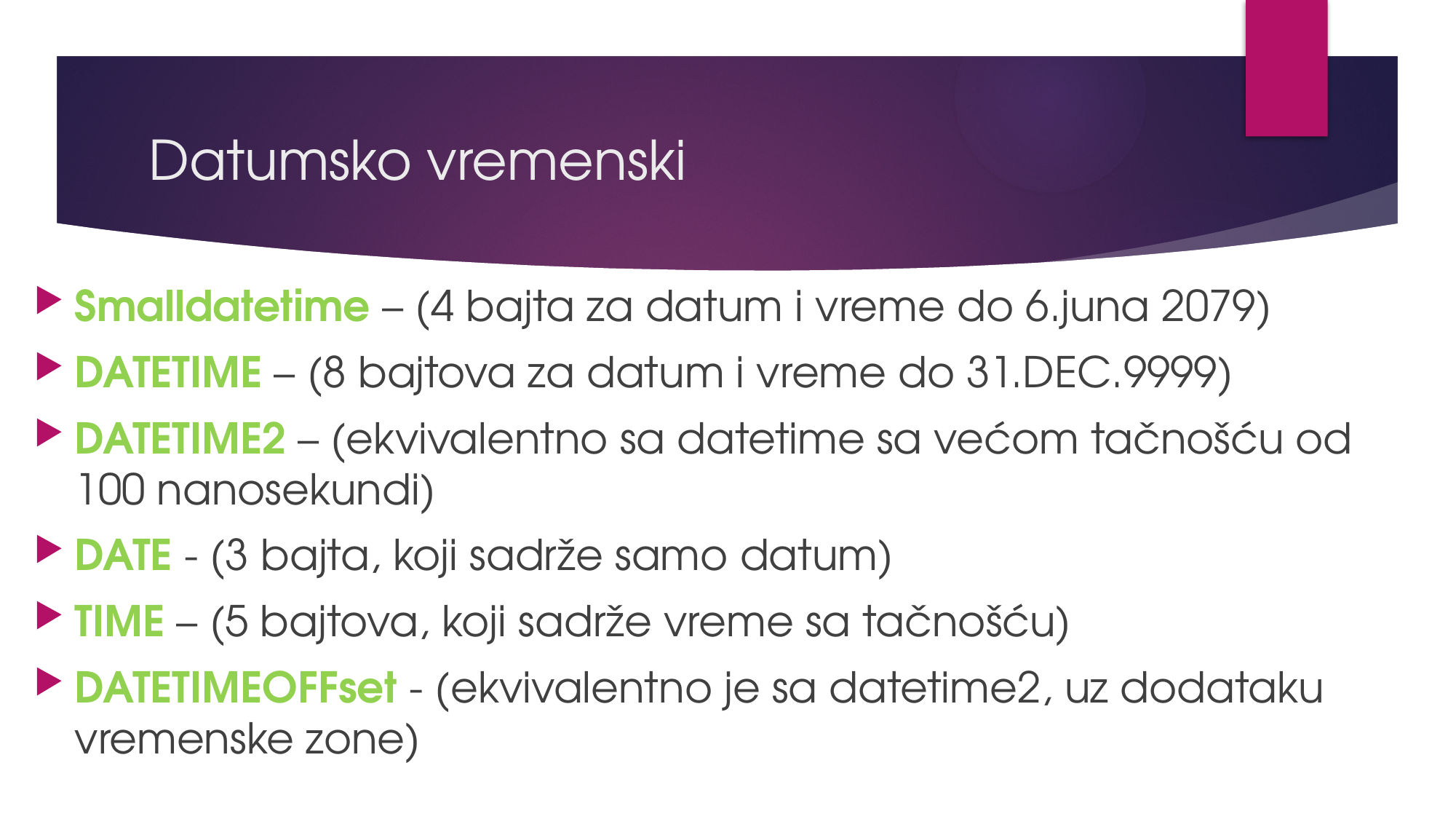

# Datumsko vremenski
Smalldatetime – (4 bajta za datum i vreme do 6.juna 2079)
DATETIME – (8 bajtova za datum i vreme do 31.DEC.9999)
DATETIME2 – (ekvivalentno sa datetime sa većom tačnošću od 100 nanosekundi)
DATE - (3 bajta, koji sadrže samo datum)
TIME – (5 bajtova, koji sadrže vreme sa tačnošću)
DATETIMEOFFset - (ekvivalentno je sa datetime2, uz dodataku vremenske zone)